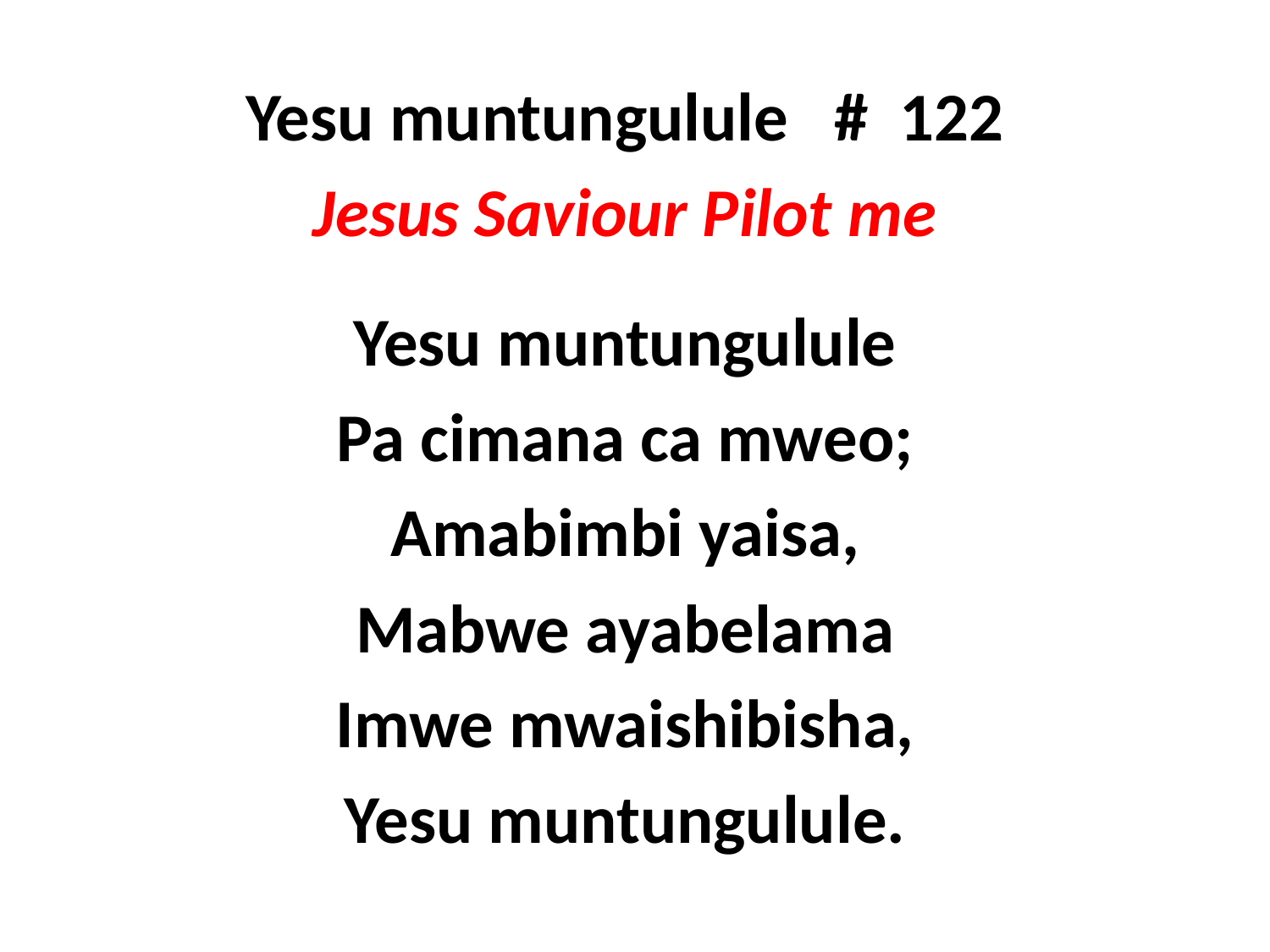

Yesu muntungulule   #  122
Jesus Saviour Pilot me

Yesu muntungulule
Pa cimana ca mweo;
Amabimbi yaisa,
Mabwe ayabelama
Imwe mwaishibisha,
Yesu muntungulule.